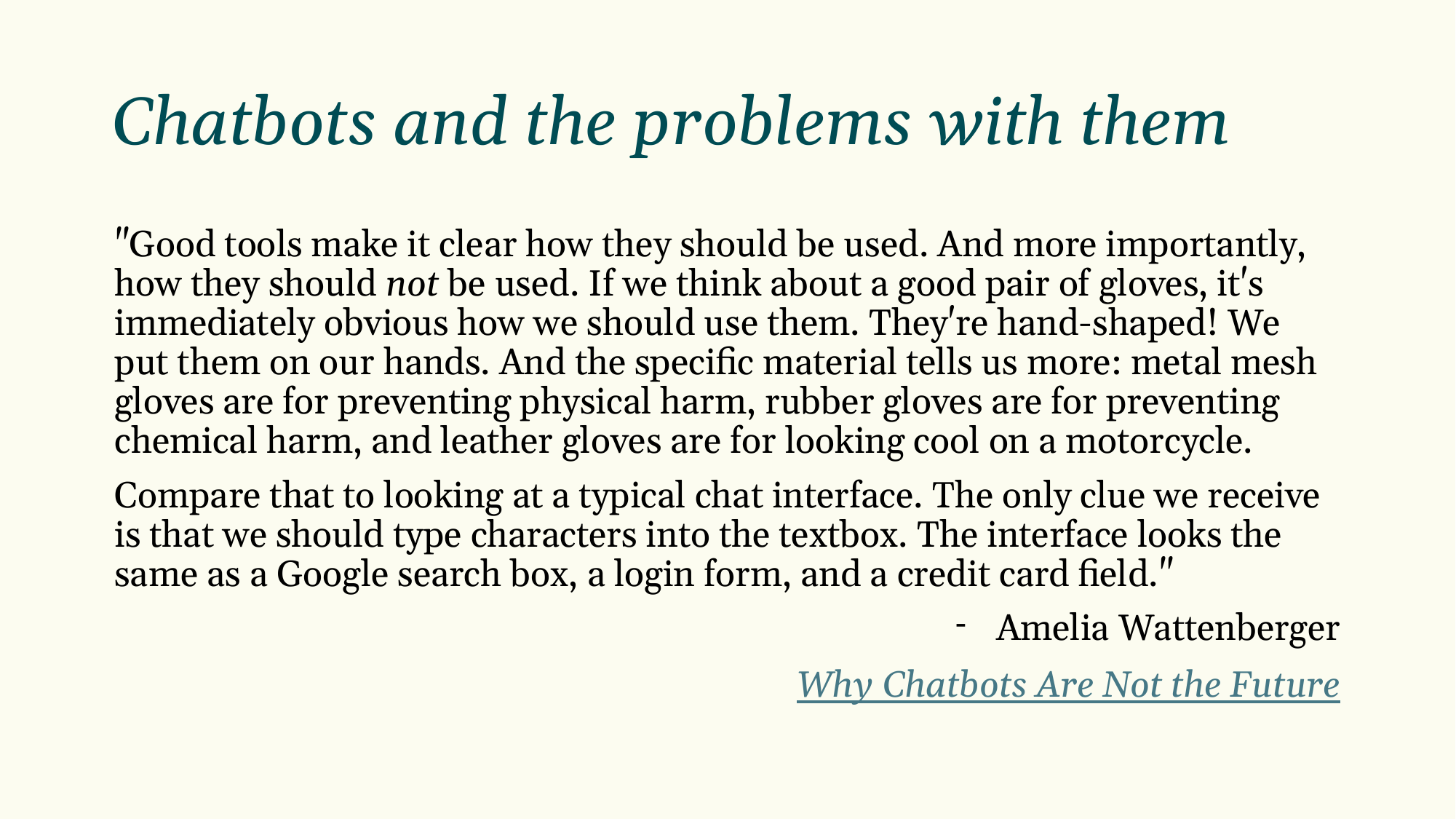

# Chatbots and the problems with them
"Good tools make it clear how they should be used. And more importantly, how they should not be used. If we think about a good pair of gloves, it's immediately obvious how we should use them. They're hand-shaped! We put them on our hands. And the specific material tells us more: metal mesh gloves are for preventing physical harm, rubber gloves are for preventing chemical harm, and leather gloves are for looking cool on a motorcycle.
Compare that to looking at a typical chat interface. The only clue we receive is that we should type characters into the textbox. The interface looks the same as a Google search box, a login form, and a credit card field."
Amelia Wattenberger
Why Chatbots Are Not the Future